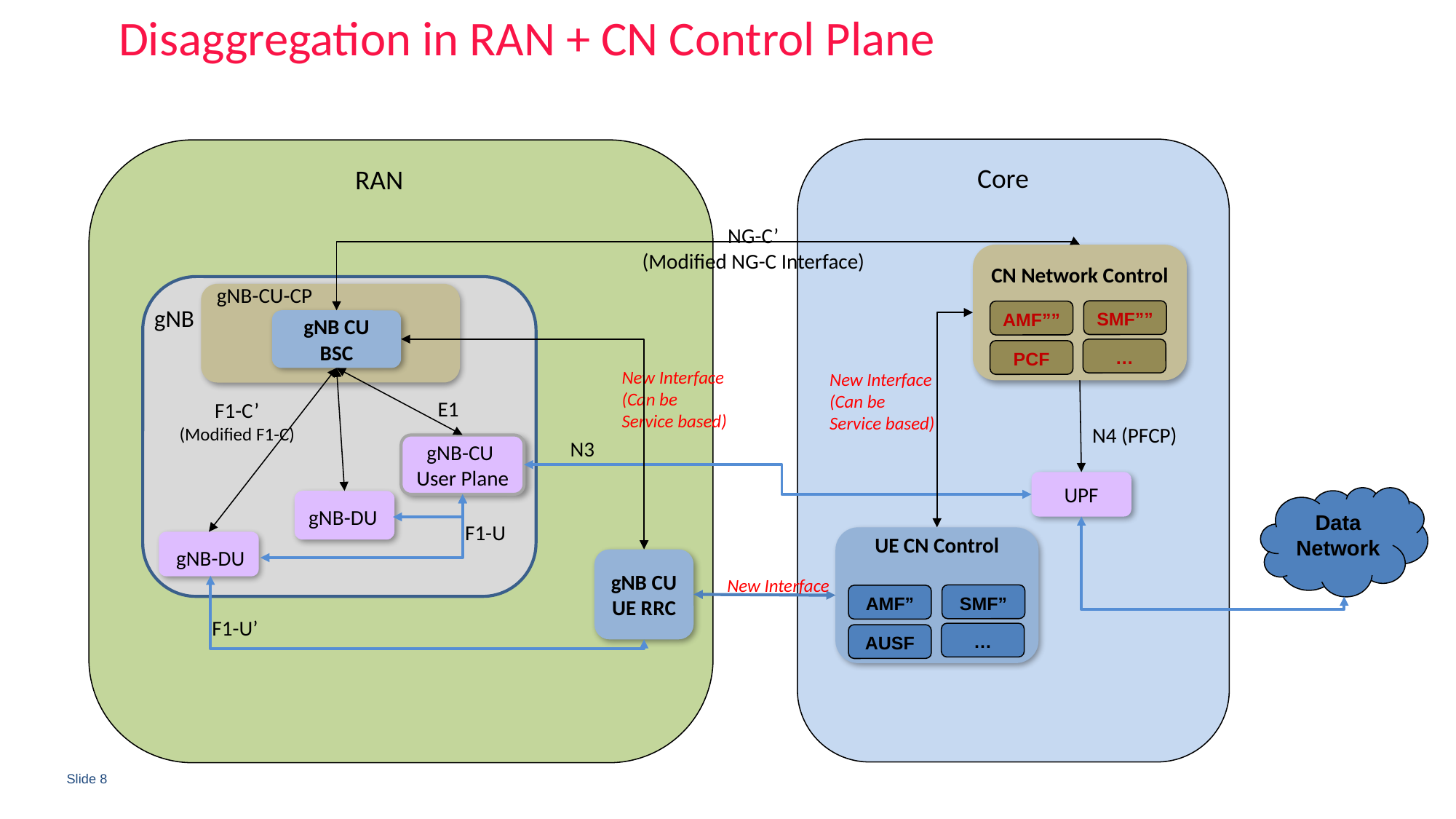

Disaggregation in RAN + CN Control Plane

Core
RAN
NG-C’
(Modified NG-C Interface)
CN Network Control

gNB-CU-CP

gNB
gNB CU BSC
New Interface
(Can be
Service based)
New Interface
(Can be
Service based)
E1
F1-C’
(Modified F1-C)
N4 (PFCP)
gNB-CU
User Plane
UPF
Data Network

gNB-DU
F1-U
UE CN Control

gNB-DU
gNB CU UE RRC
SMF””
AMF””
…
PCF
N3
New Interface
SMF”
AMF”
…
AUSF
F1-U’